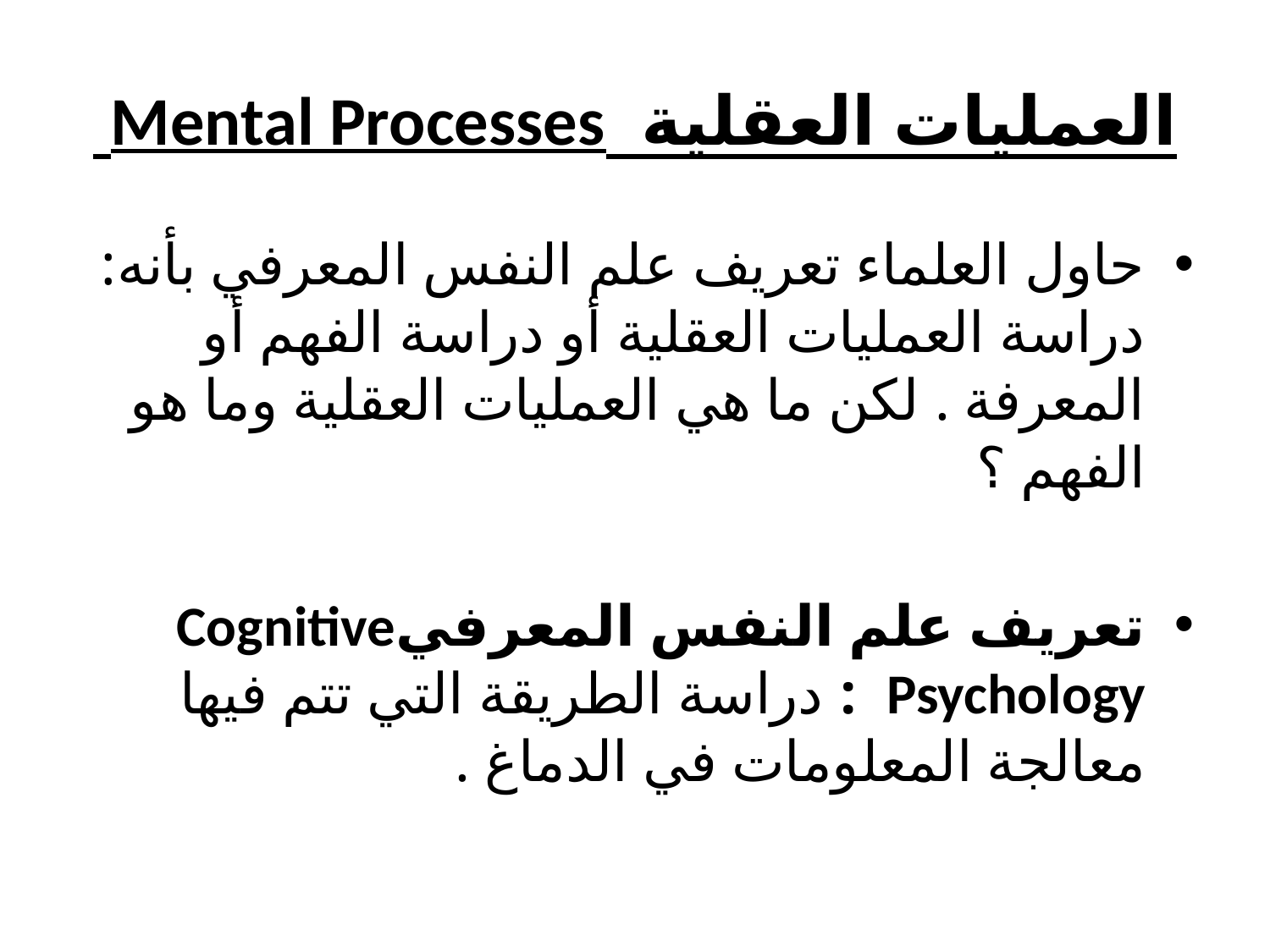

# العمليات العقلية  Mental Processes
حاول العلماء تعريف علم النفس المعرفي بأنه: دراسة العمليات العقلية أو دراسة الفهم أو المعرفة . لكن ما هي العمليات العقلية وما هو الفهم ؟

تعريف علم النفس المعرفيCognitive Psychology  : دراسة الطريقة التي تتم فيها معالجة المعلومات في الدماغ .